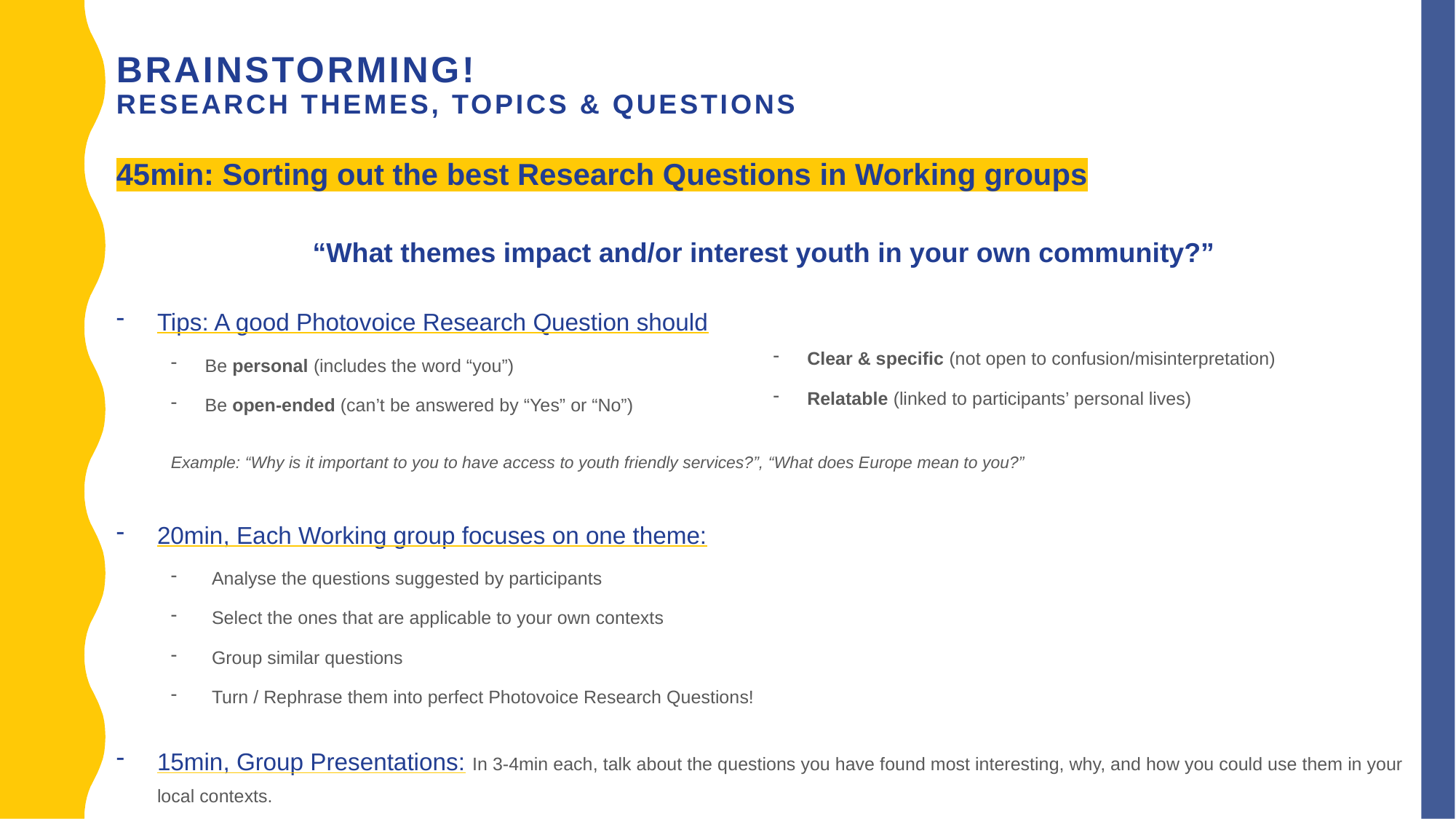

Brainstorming!
Research Themes, Topics & questions
45min: Sorting out the best Research Questions in Working groups
“What themes impact and/or interest youth in your own community?”
Tips: A good Photovoice Research Question should
Be personal (includes the word “you”)
Be open-ended (can’t be answered by “Yes” or “No”)
Example: “Why is it important to you to have access to youth friendly services?”, “What does Europe mean to you?”
20min, Each Working group focuses on one theme:
Analyse the questions suggested by participants
Select the ones that are applicable to your own contexts
Group similar questions
Turn / Rephrase them into perfect Photovoice Research Questions!
15min, Group Presentations: In 3-4min each, talk about the questions you have found most interesting, why, and how you could use them in your local contexts.
Clear & specific (not open to confusion/misinterpretation)
Relatable (linked to participants’ personal lives)